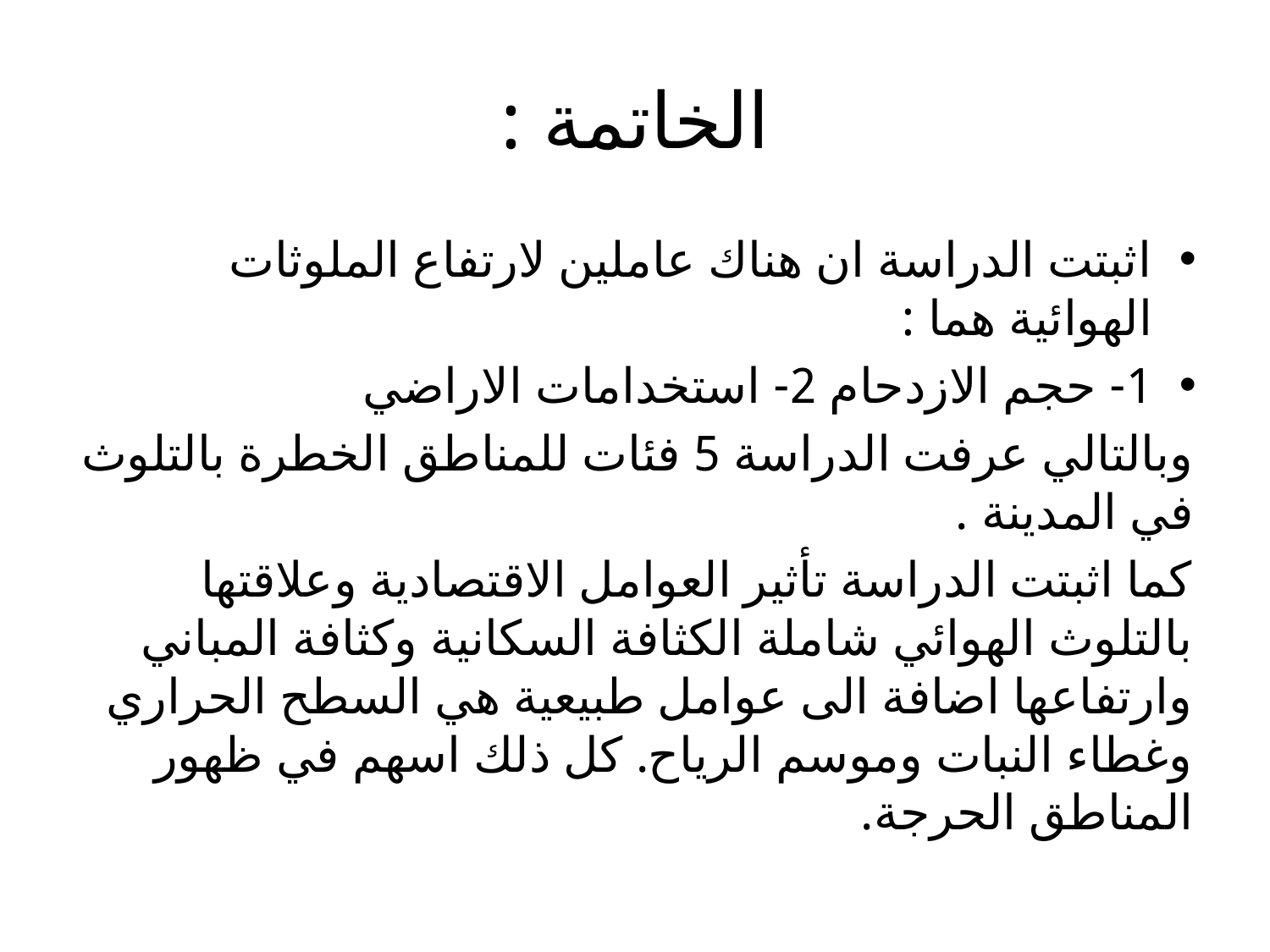

# الخاتمة :
اثبتت الدراسة ان هناك عاملين لارتفاع الملوثات الهوائية هما :
1- حجم الازدحام 2- استخدامات الاراضي
وبالتالي عرفت الدراسة 5 فئات للمناطق الخطرة بالتلوث في المدينة .
كما اثبتت الدراسة تأثير العوامل الاقتصادية وعلاقتها بالتلوث الهوائي شاملة الكثافة السكانية وكثافة المباني وارتفاعها اضافة الى عوامل طبيعية هي السطح الحراري وغطاء النبات وموسم الرياح. كل ذلك اسهم في ظهور المناطق الحرجة.